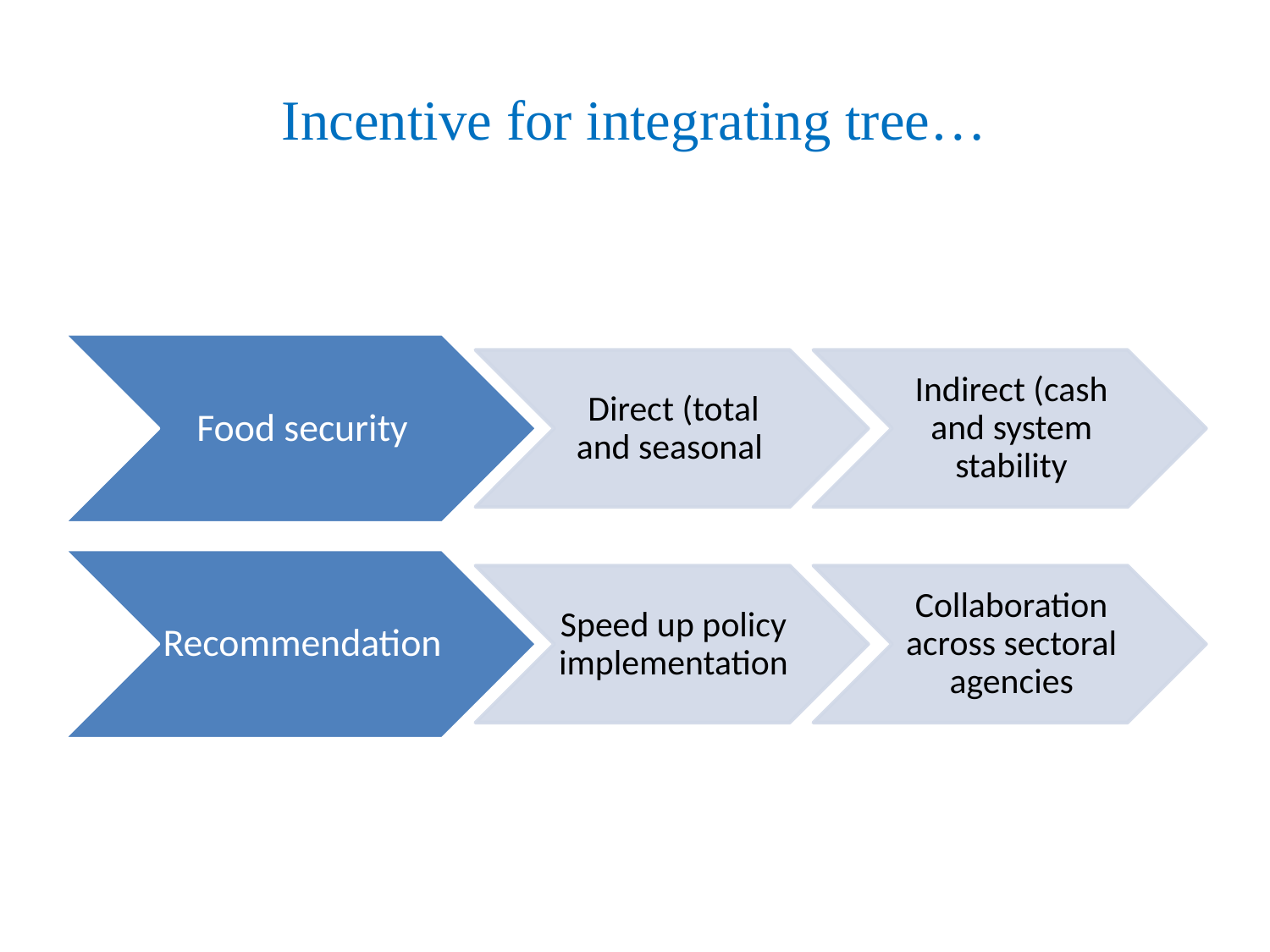

# Incentive for integrating tree…
Food security
Direct (total and seasonal
Indirect (cash and system stability
Recommendation
Speed up policy implementation
Collaboration across sectoral agencies